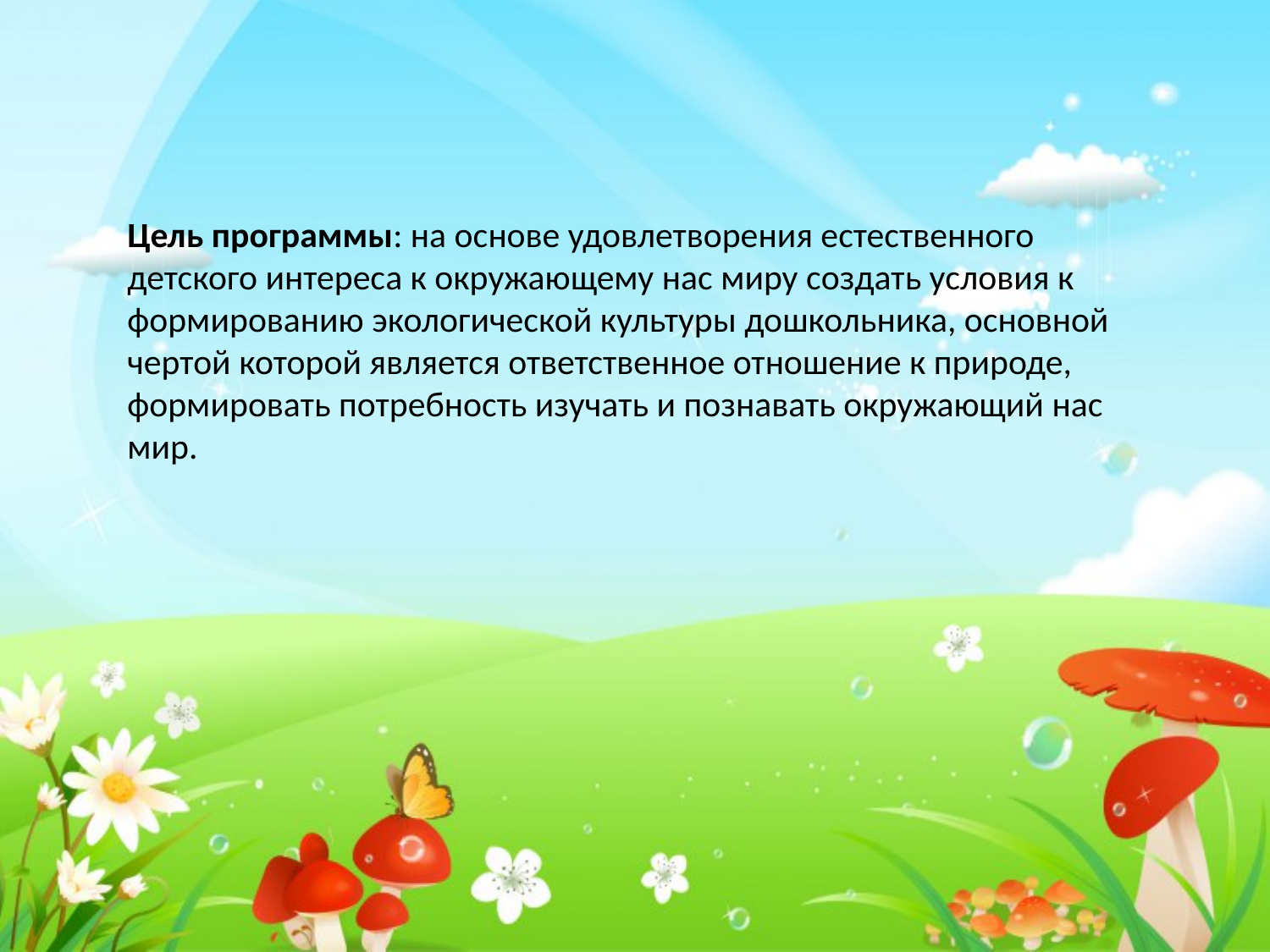

Цель программы: на основе удовлетворения естественного детского интереса к окружающему нас миру создать условия к формированию экологической культуры дошкольника, основной чертой которой является ответственное отношение к природе, формировать потребность изучать и познавать окружающий нас мир.